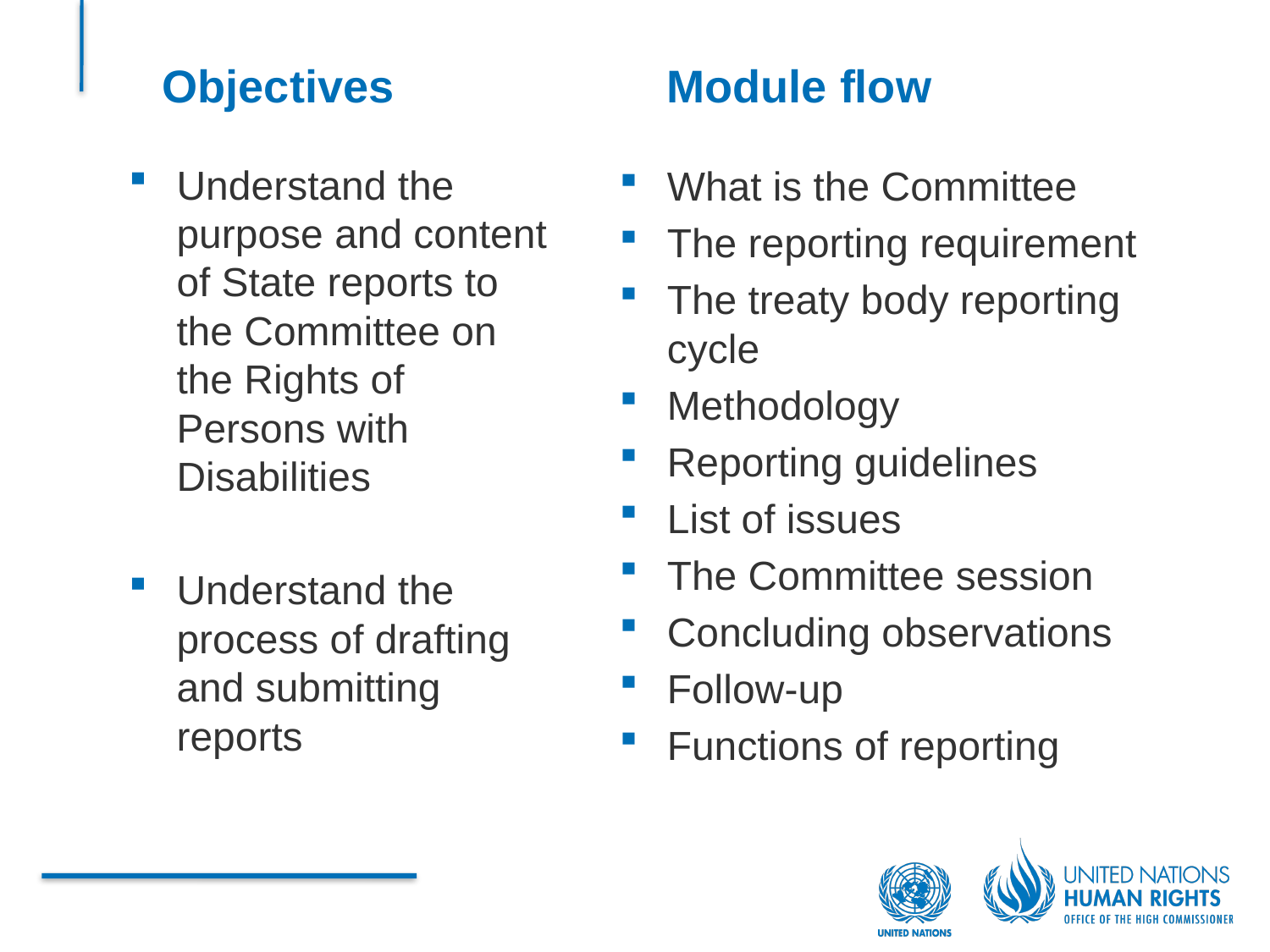

Objectives
Module flow
Understand the purpose and content of State reports to the Committee on the Rights of Persons with Disabilities

Understand the process of drafting and submitting reports

What is the Committee
The reporting requirement
The treaty body reporting cycle
Methodology
Reporting guidelines
List of issues
The Committee session
Concluding observations
Follow-up
Functions of reporting